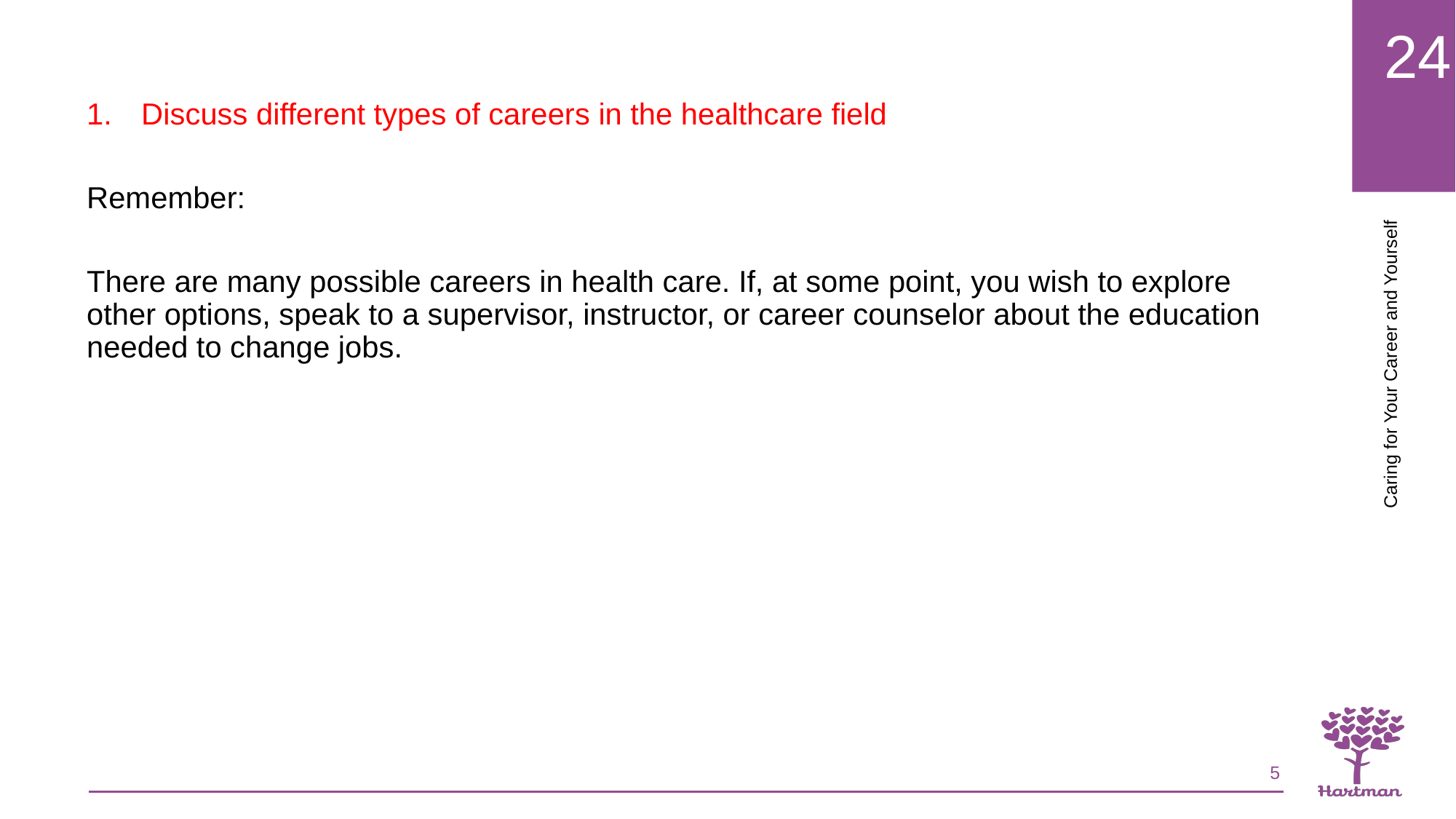

Discuss different types of careers in the healthcare field

Remember:

There are many possible careers in health care. If, at some point, you wish to explore other options, speak to a supervisor, instructor, or career counselor about the education needed to change jobs.

5